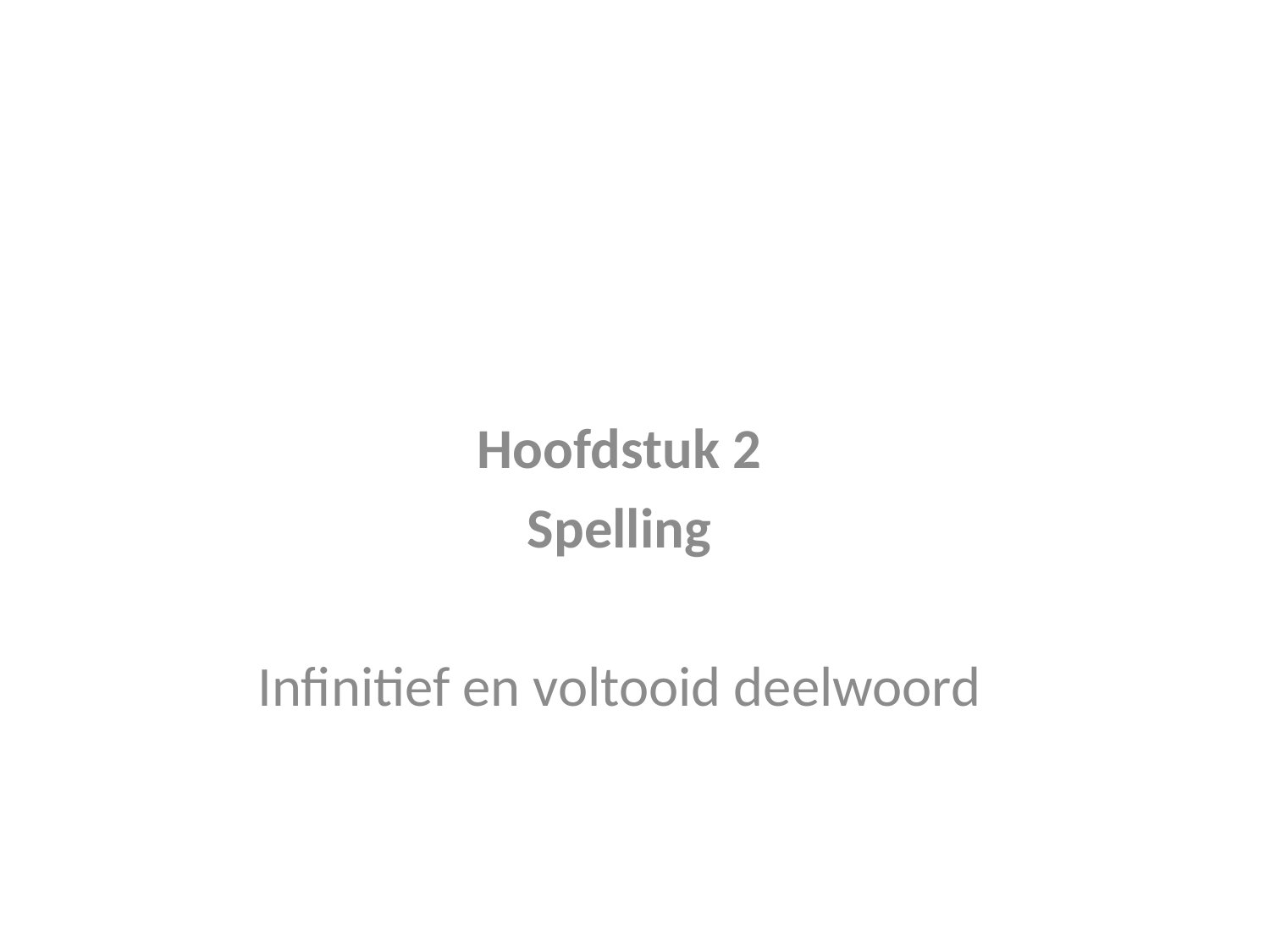

#
Hoofdstuk 2
Spelling

Infinitief en voltooid deelwoord